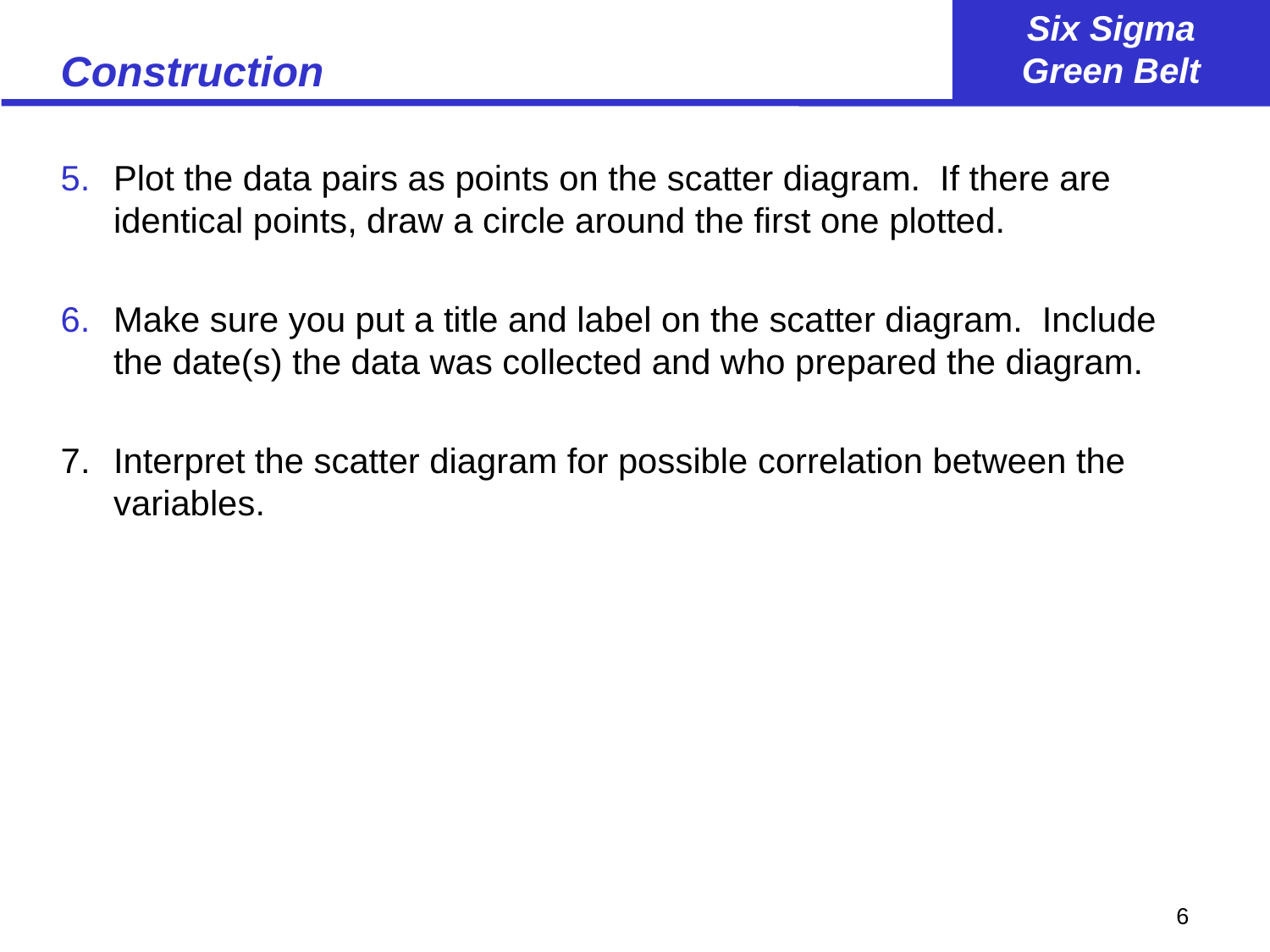

# Construction
Plot the data pairs as points on the scatter diagram.  If there are identical points, draw a circle around the first one plotted.

Make sure you put a title and label on the scatter diagram.  Include the date(s) the data was collected and who prepared the diagram.

7.	Interpret the scatter diagram for possible correlation between the variables.